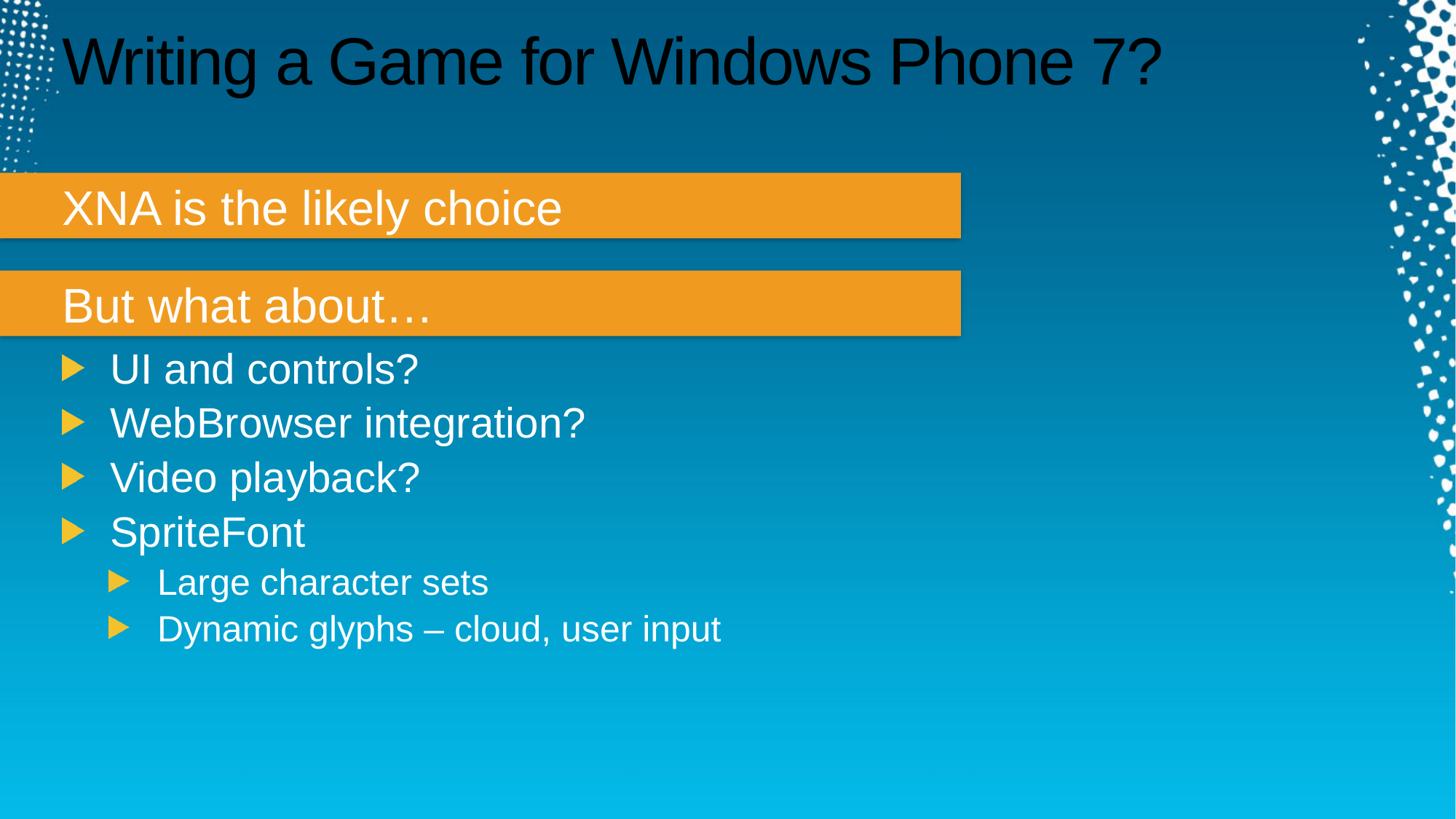

# Writing a Game for Windows Phone 7?
XNA is the likely choice
But what about…
UI and controls?
WebBrowser integration?
Video playback?
SpriteFont
Large character sets
Dynamic glyphs – cloud, user input